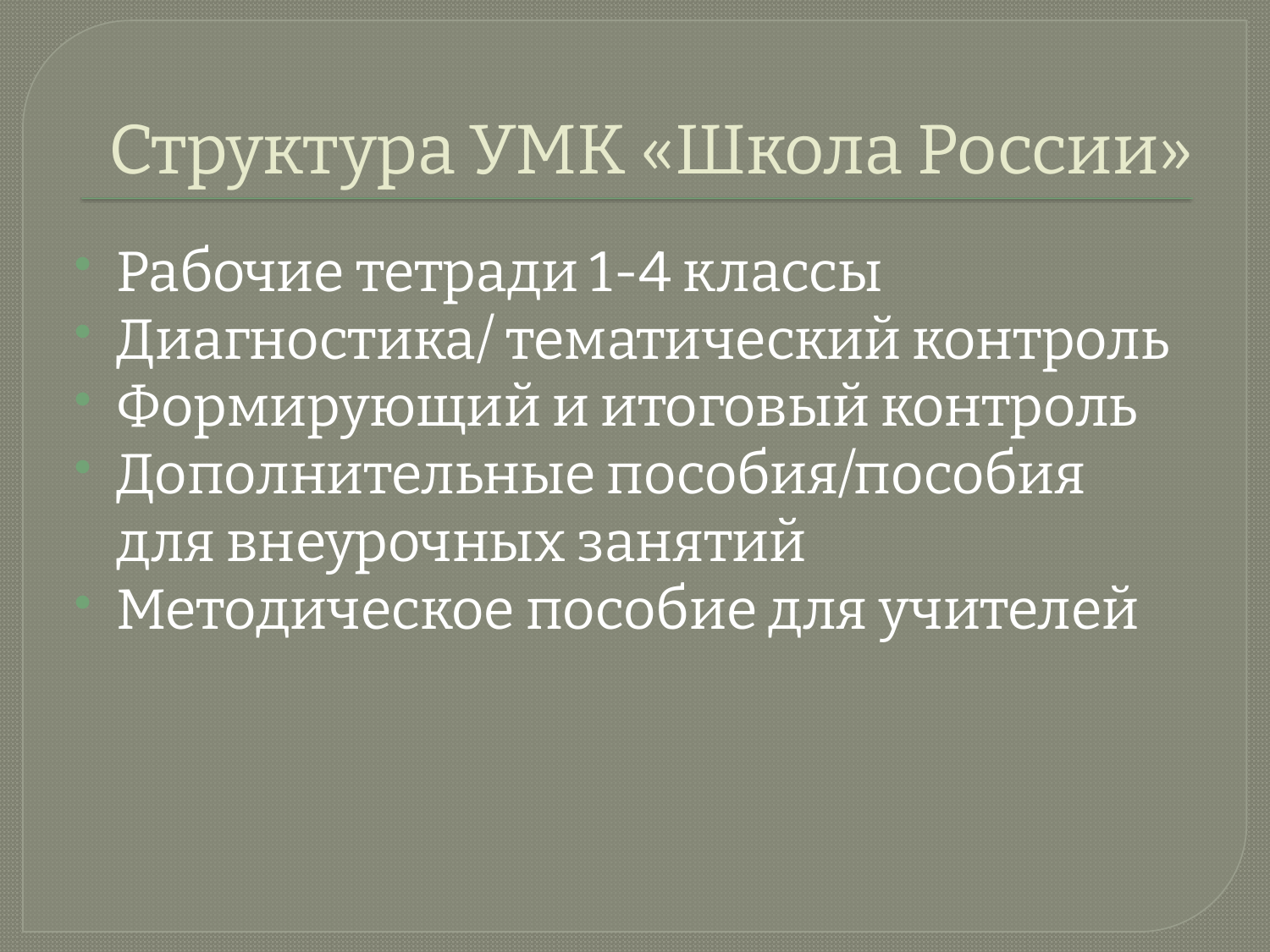

# Структура УМК «Школа России»
Рабочие тетради 1-4 классы
Диагностика/ тематический контроль
Формирующий и итоговый контроль
Дополнительные пособия/пособия для внеурочных занятий
Методическое пособие для учителей